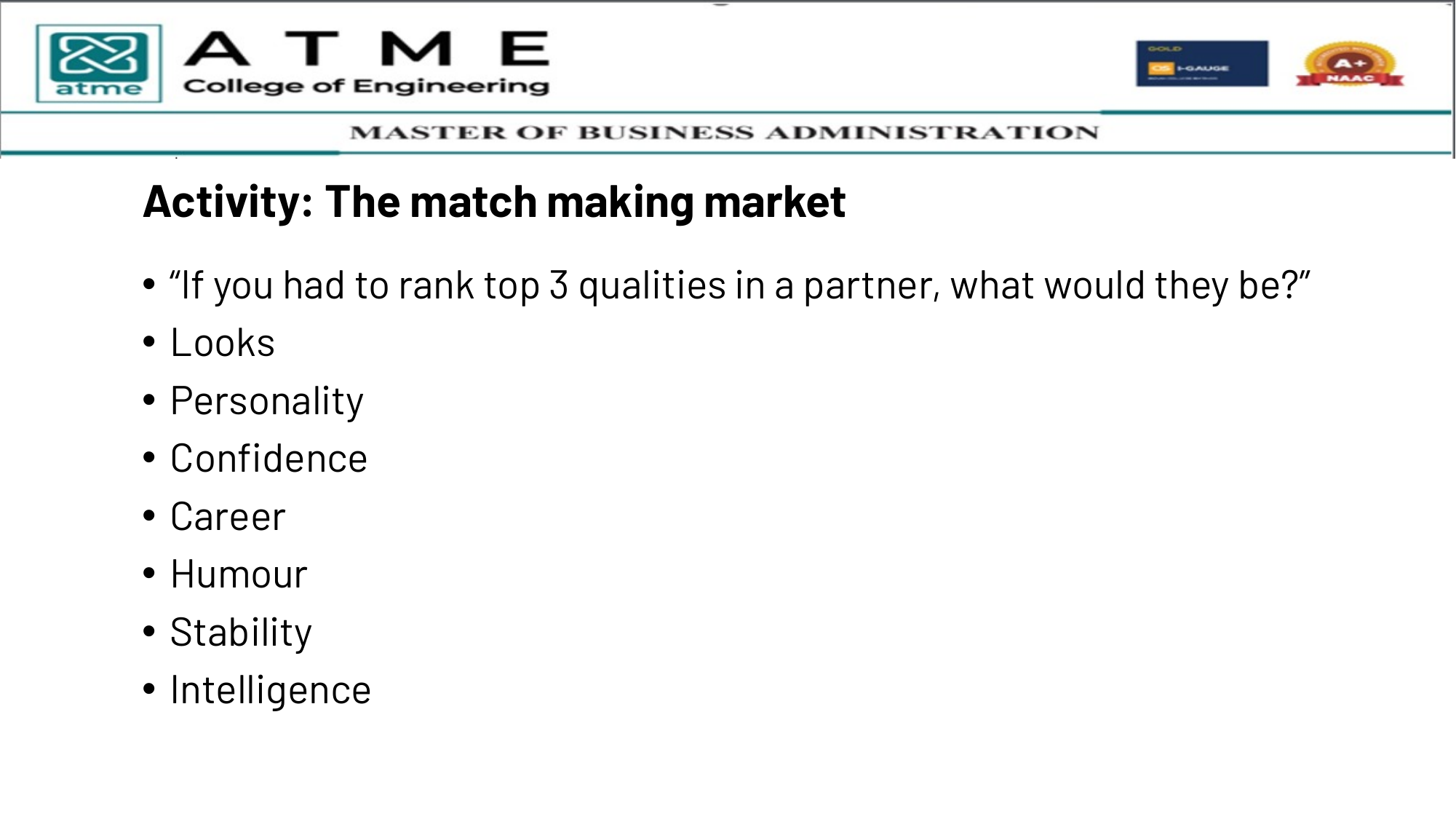

# Activity: The match making market
“If you had to rank top 3 qualities in a partner, what would they be?”
Looks
Personality
Confidence
Career
Humour
Stability
Intelligence